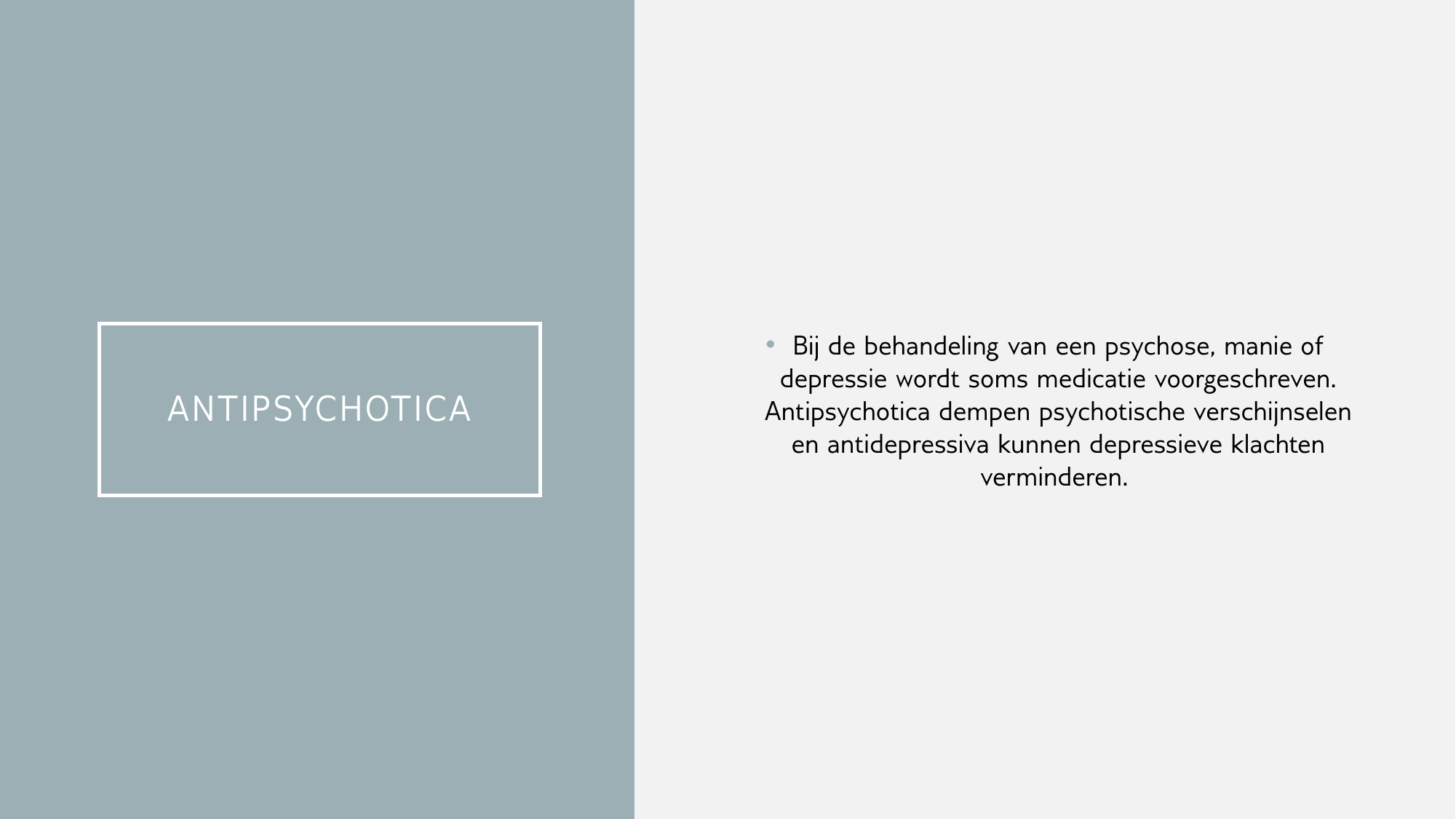

Bij de behandeling van een psychose, manie of depressie wordt soms medicatie voorgeschreven. Antipsychotica dempen psychotische verschijnselen en antidepressiva kunnen depressieve klachten verminderen.
# Antipsychotica